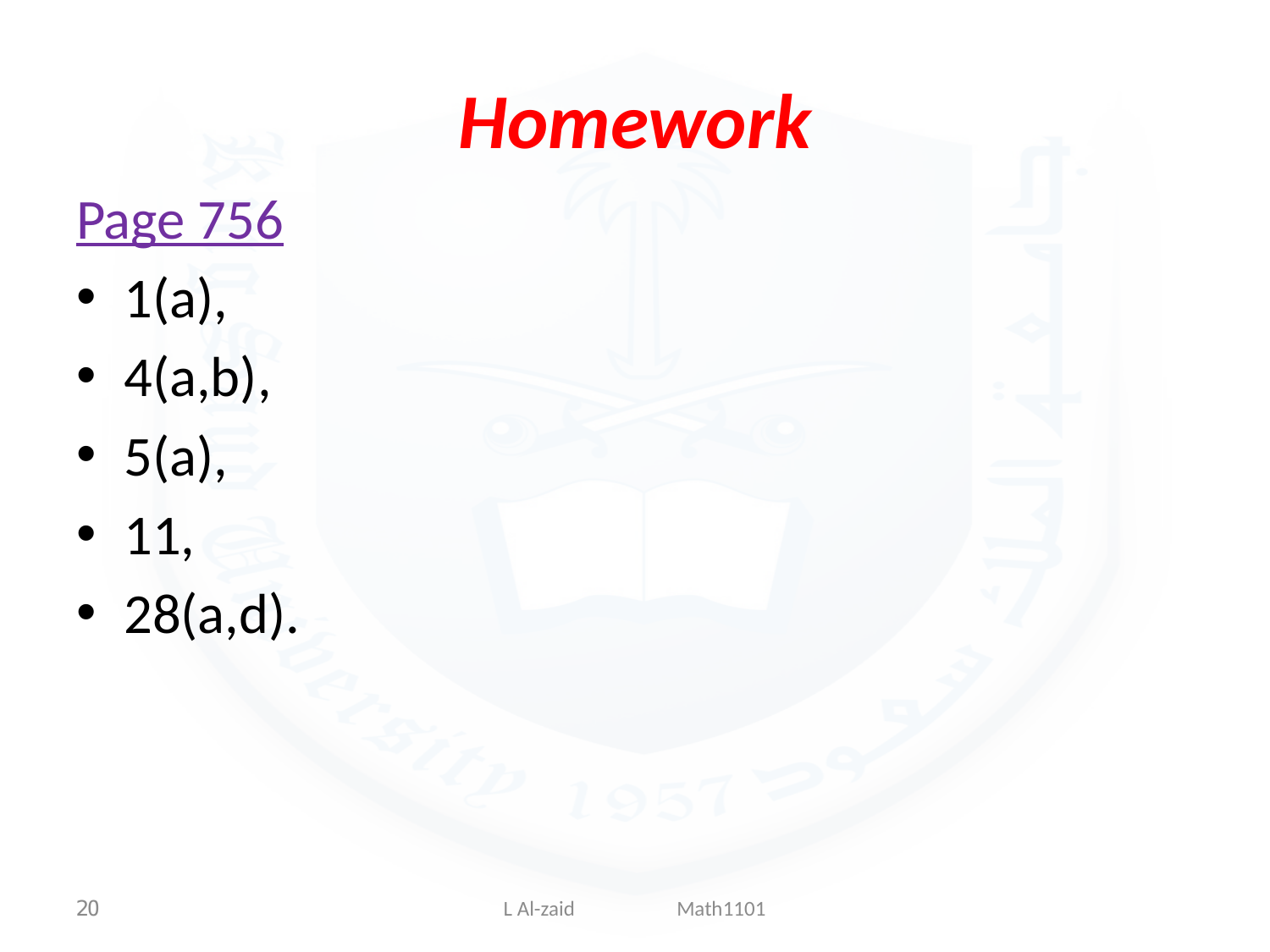

# Homework
Page 756
1(a),
4(a,b),
5(a),
11,
28(a,d).

20
L Al-zaid                     Math1101